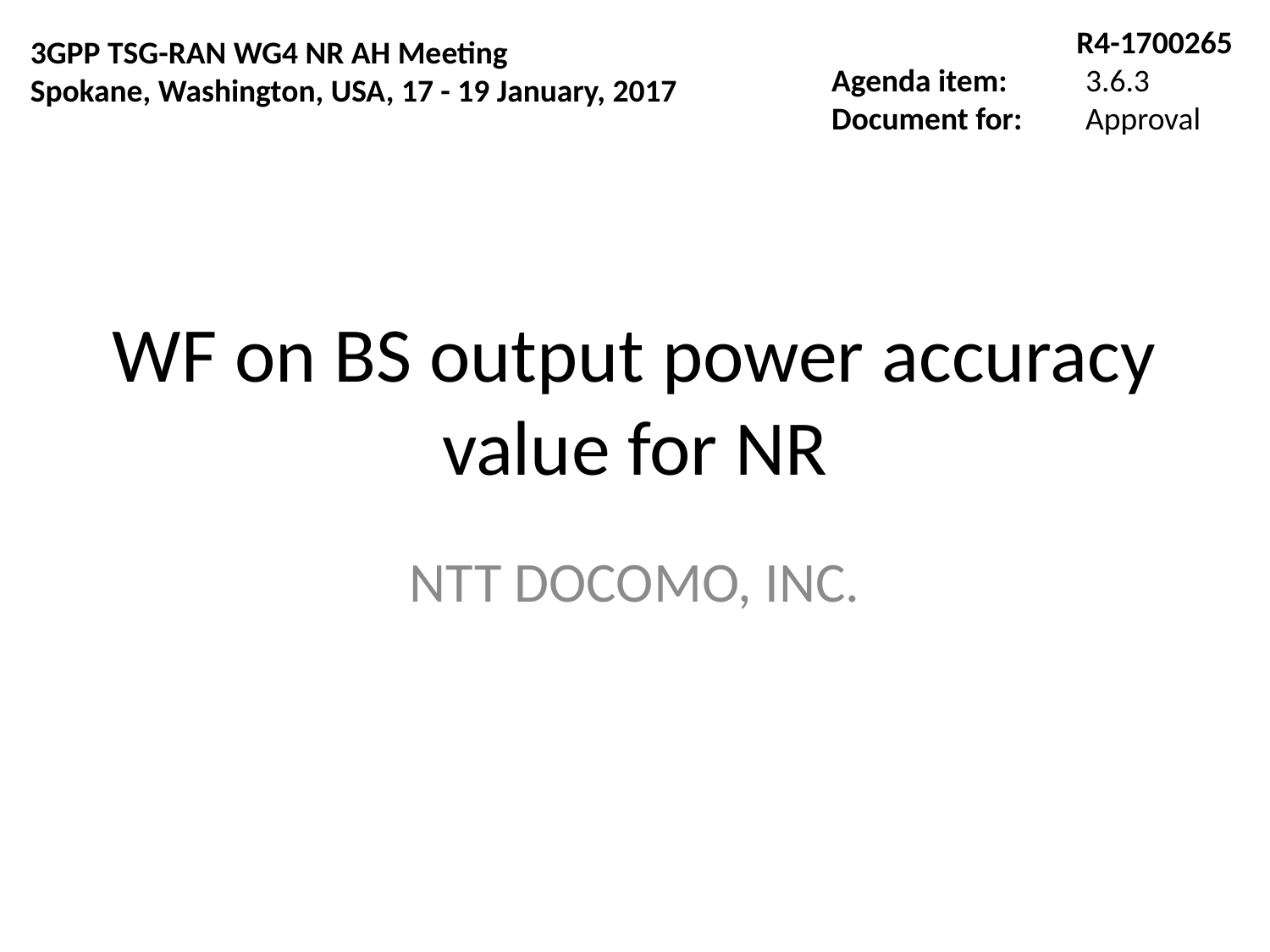

R4-1700265
Agenda item:	3.6.3
Document for:	Approval
3GPP TSG-RAN WG4 NR AH Meeting
Spokane, Washington, USA, 17 - 19 January, 2017
# WF on BS output power accuracy value for NR
NTT DOCOMO, INC.